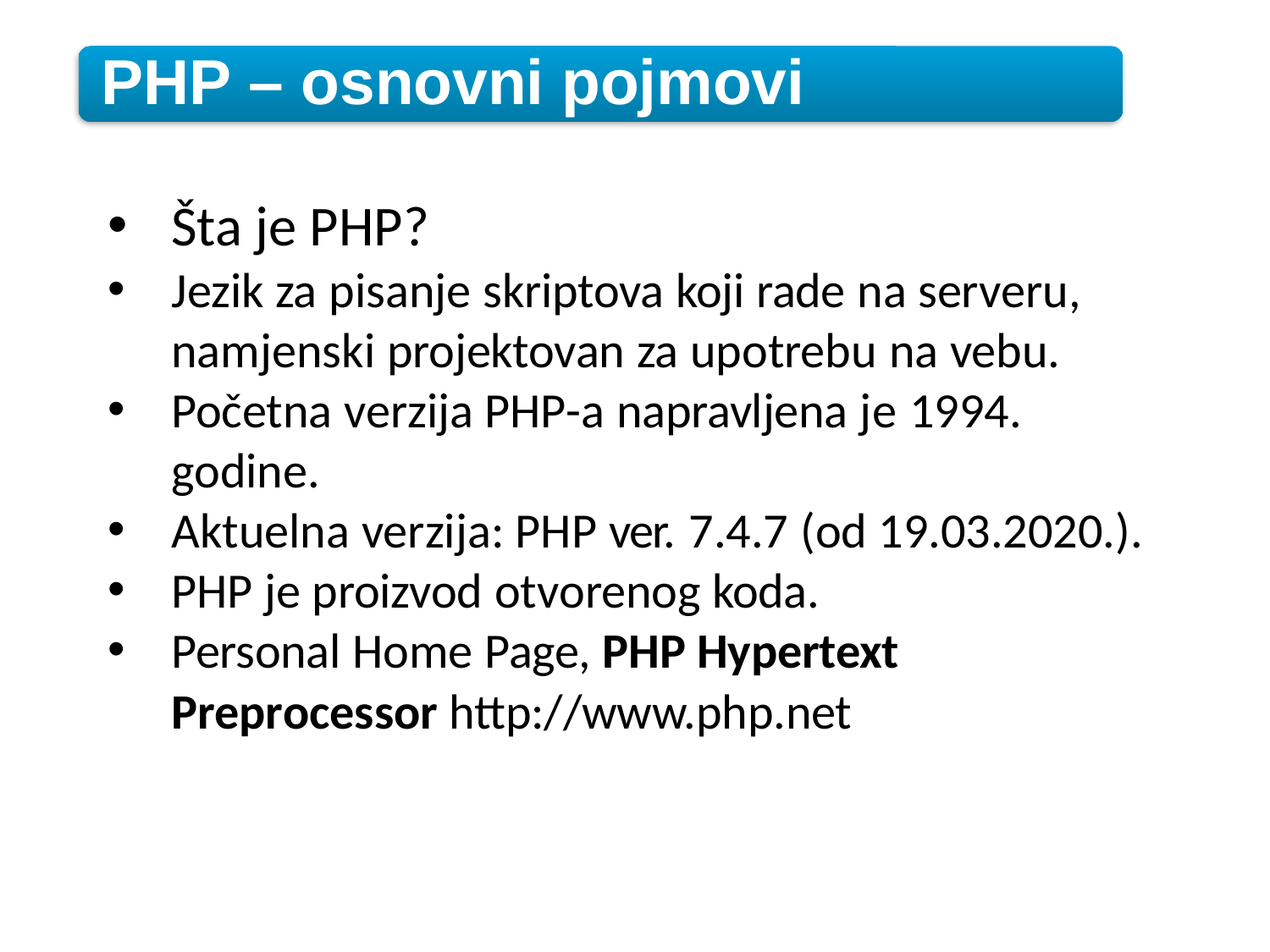

PHP – osnovni pojmovi
Šta je PHP?
Jezik za pisanje skriptova koji rade na serveru, namjenski projektovan za upotrebu na vebu.
Početna verzija PHP-a napravljena je 1994. godine.
Aktuelna verzija: PHP ver. 7.4.7 (od 19.03.2020.).
PHP je proizvod otvorenog koda.
Personal Home Page, PHP Hypertext Preprocessor http://www.php.net